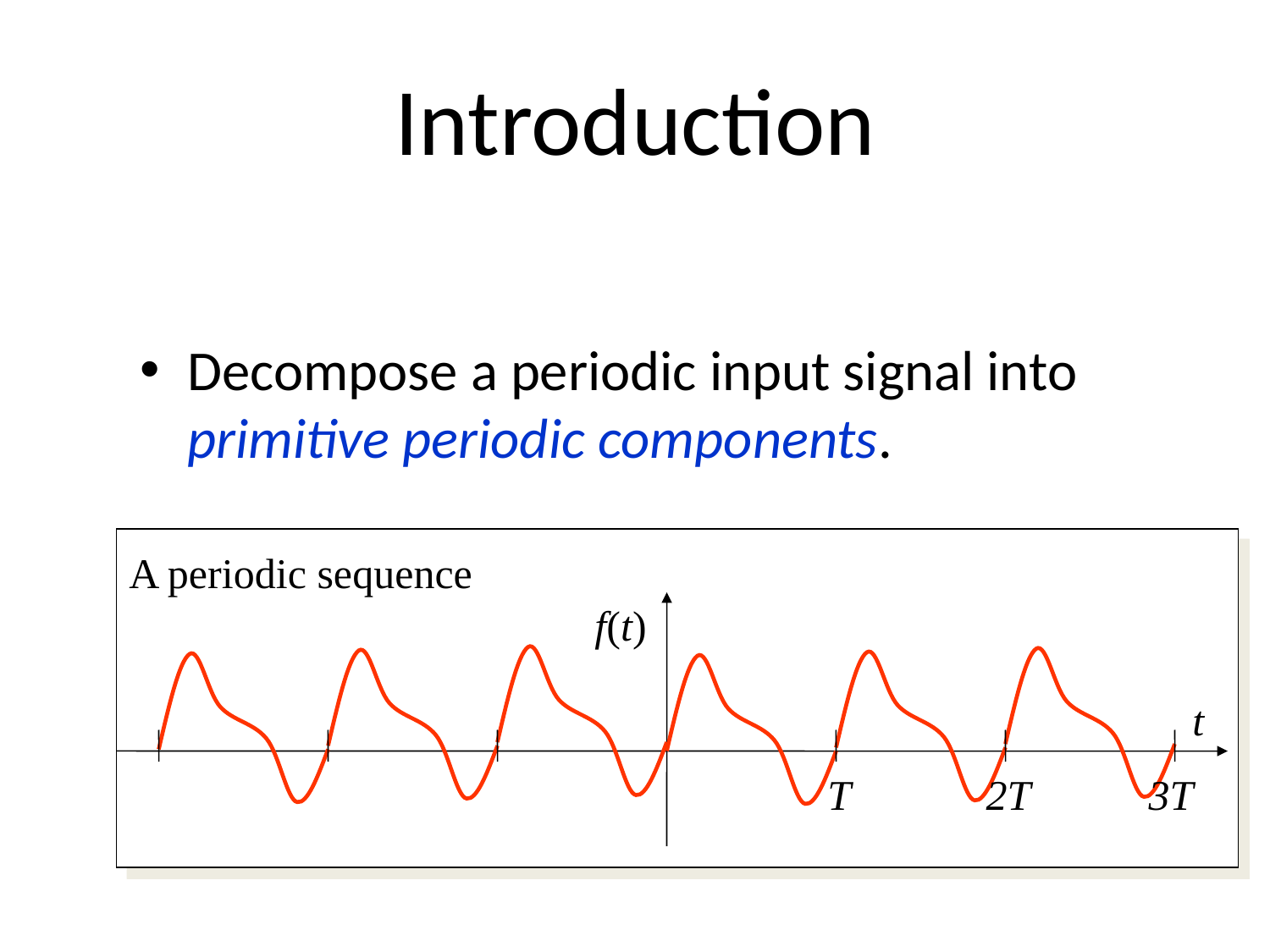

# Introduction
Decompose a periodic input signal into primitive periodic components.

A periodic sequence

f(t)
t

T
2T
3T